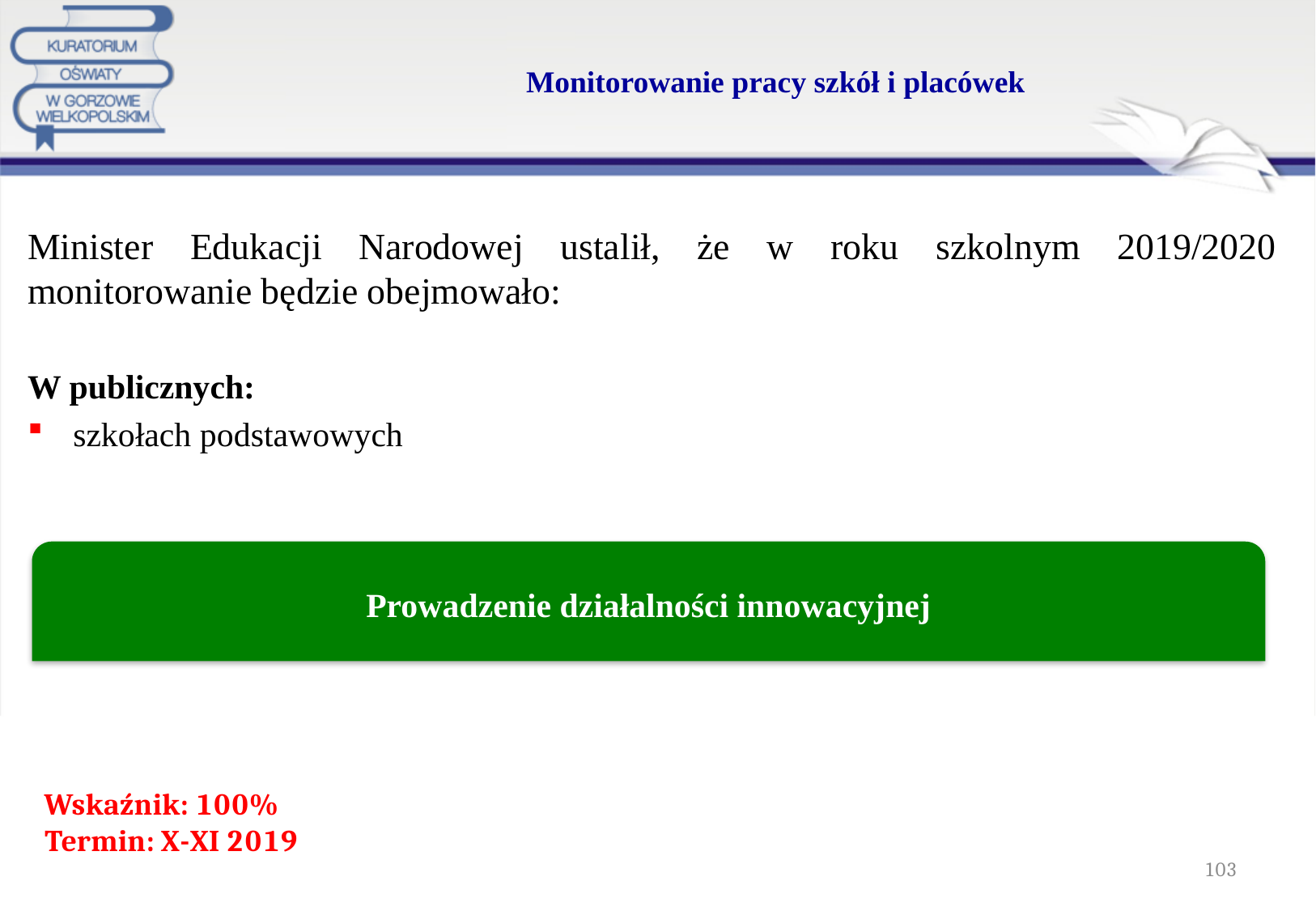

# Monitorowanie pracy szkół i placówek
Minister Edukacji Narodowej ustalił, że w roku szkolnym 2019/2020 monitorowanie będzie obejmowało:

W publicznych:
szkołach podstawowych

Prowadzenie działalności innowacyjnej

Wskaźnik: 100%
Termin: X-XI 2019
103